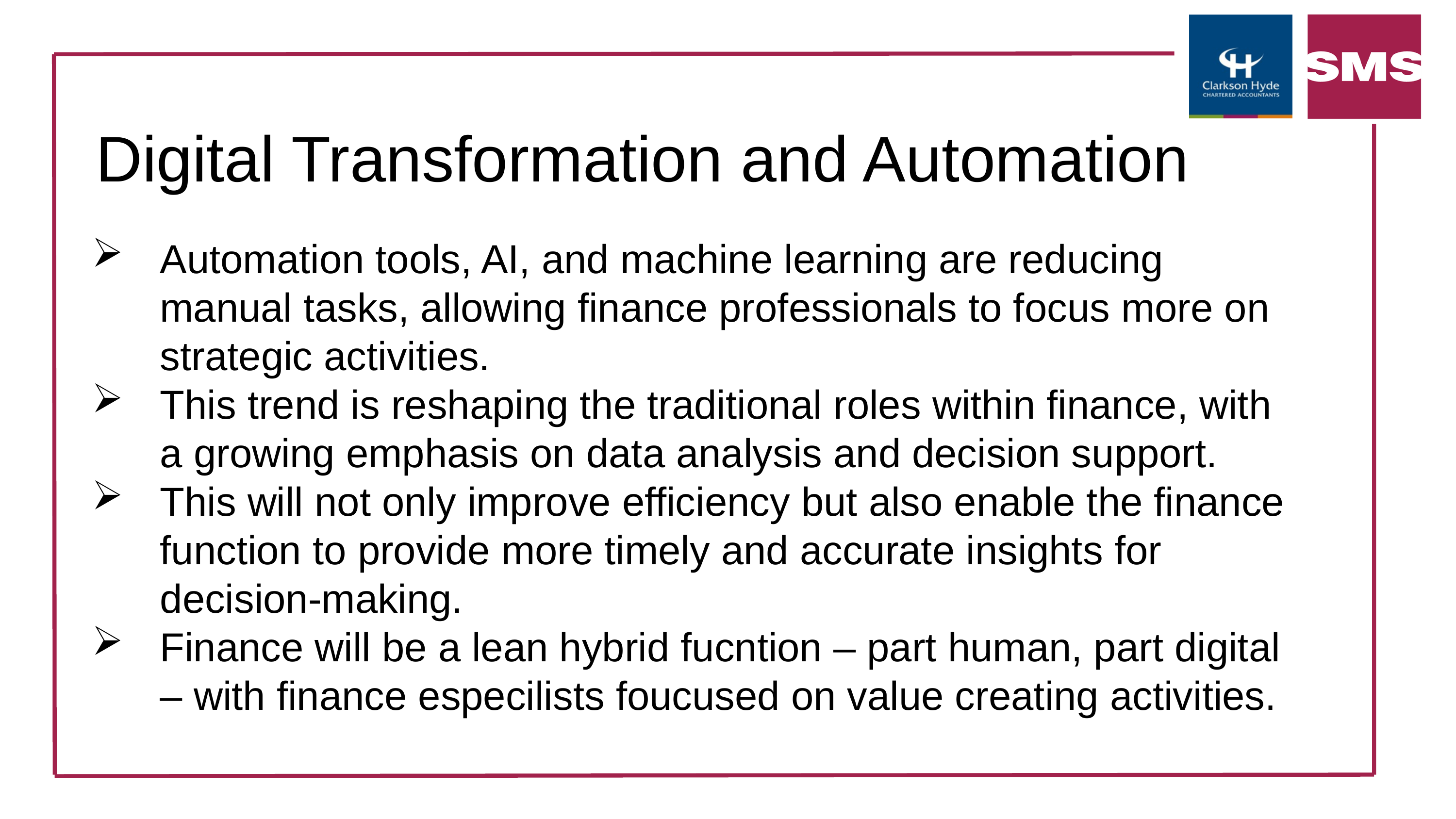

Digital Transformation and Automation
Automation tools, AI, and machine learning are reducing manual tasks, allowing finance professionals to focus more on strategic activities.
This trend is reshaping the traditional roles within finance, with a growing emphasis on data analysis and decision support.
This will not only improve efficiency but also enable the finance function to provide more timely and accurate insights for decision-making.
Finance will be a lean hybrid fucntion – part human, part digital – with finance especilists foucused on value creating activities.